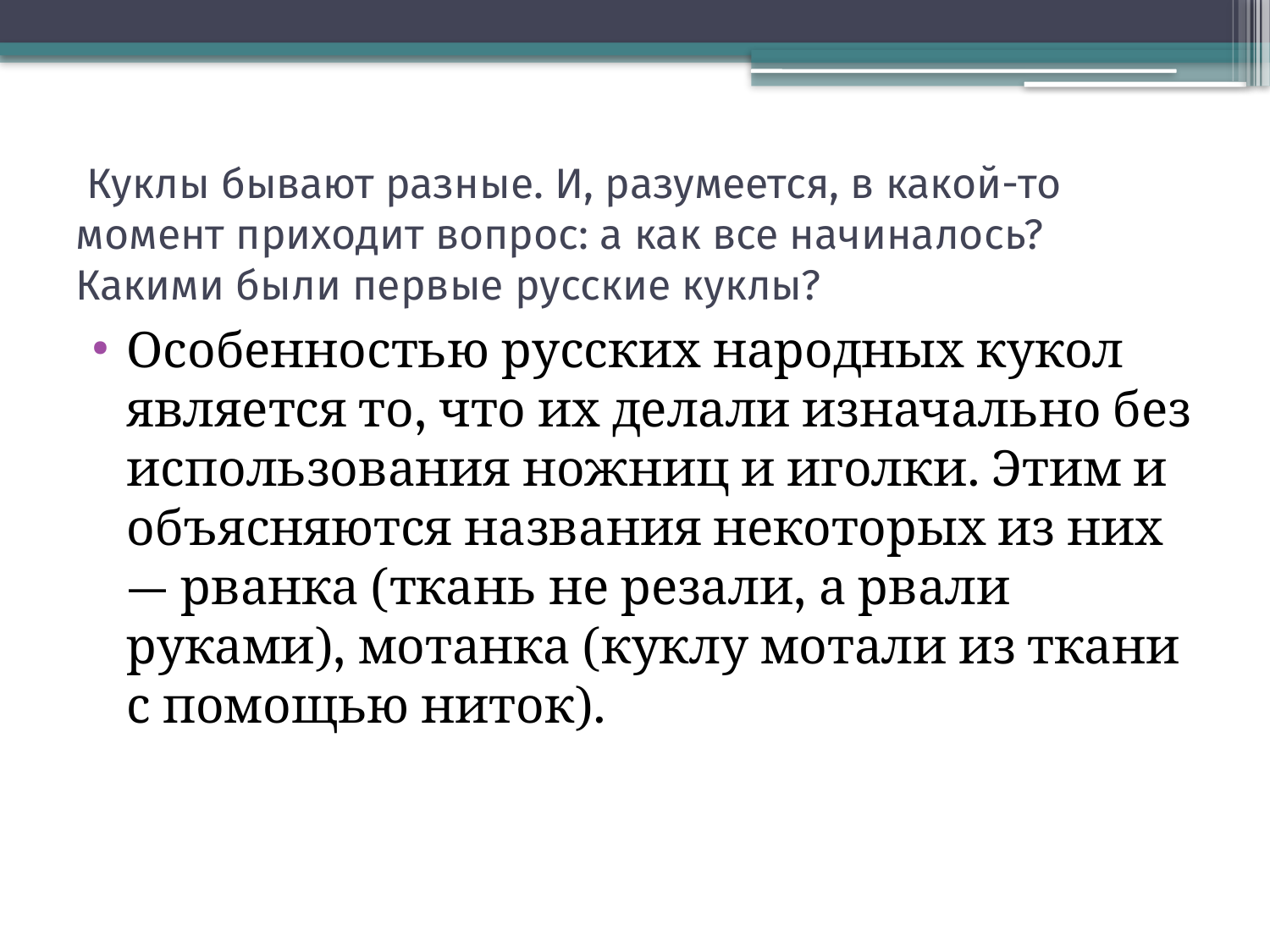

# Куклы бывают разные. И, разумеется, в какой-то момент приходит вопрос: а как все начиналось? Какими были первые русские куклы?
Особенностью русских народных кукол является то, что их делали изначально без использования ножниц и иголки. Этим и объясняются названия некоторых из них — рванка (ткань не резали, а рвали руками), мотанка (куклу мотали из ткани с помощью ниток).